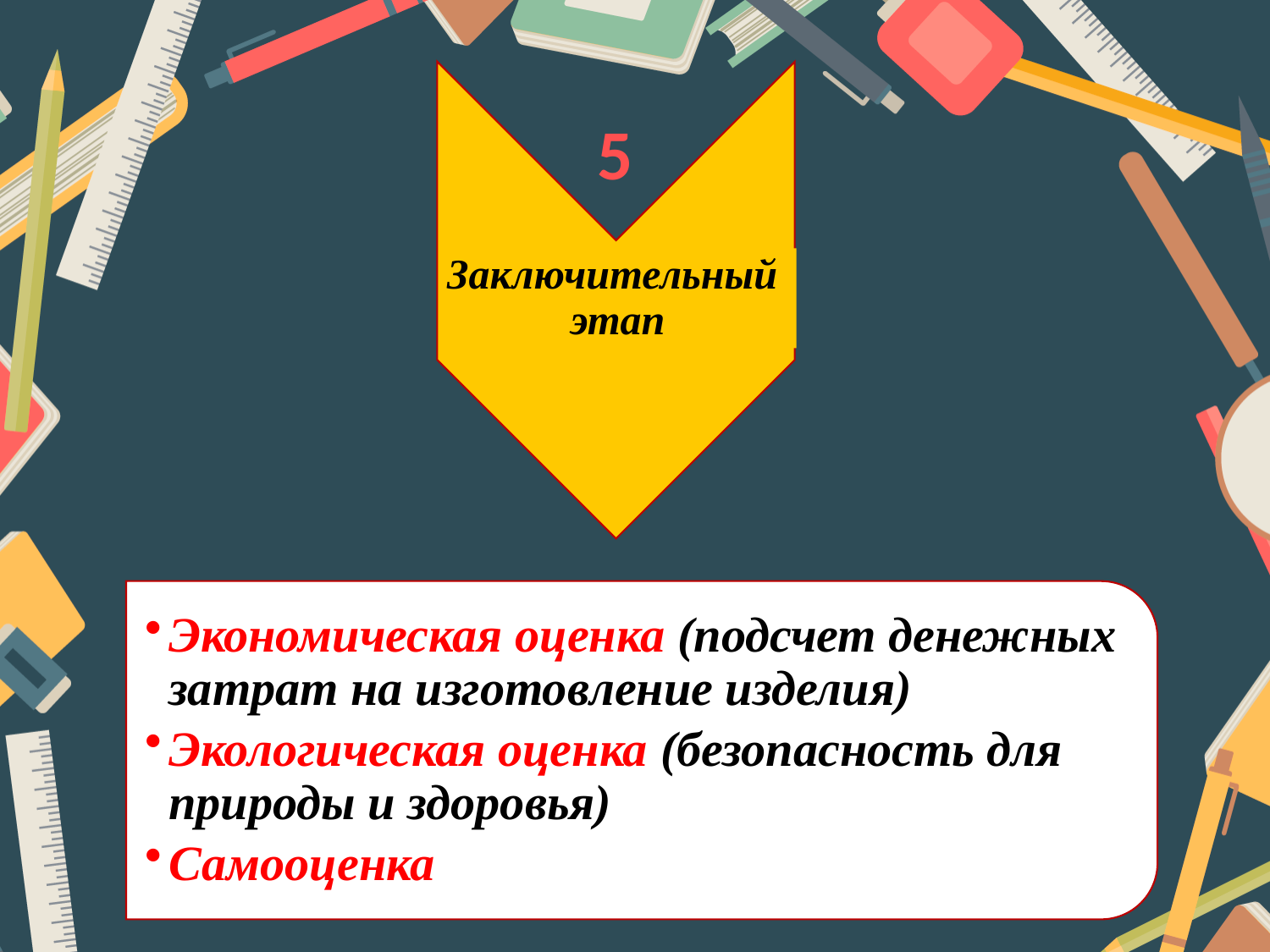

Заключительный  этап
5

Экономическая оценка (подсчет денежных затрат на изготовление изделия)
Экологическая оценка (безопасность для природы и здоровья)
Самооценка